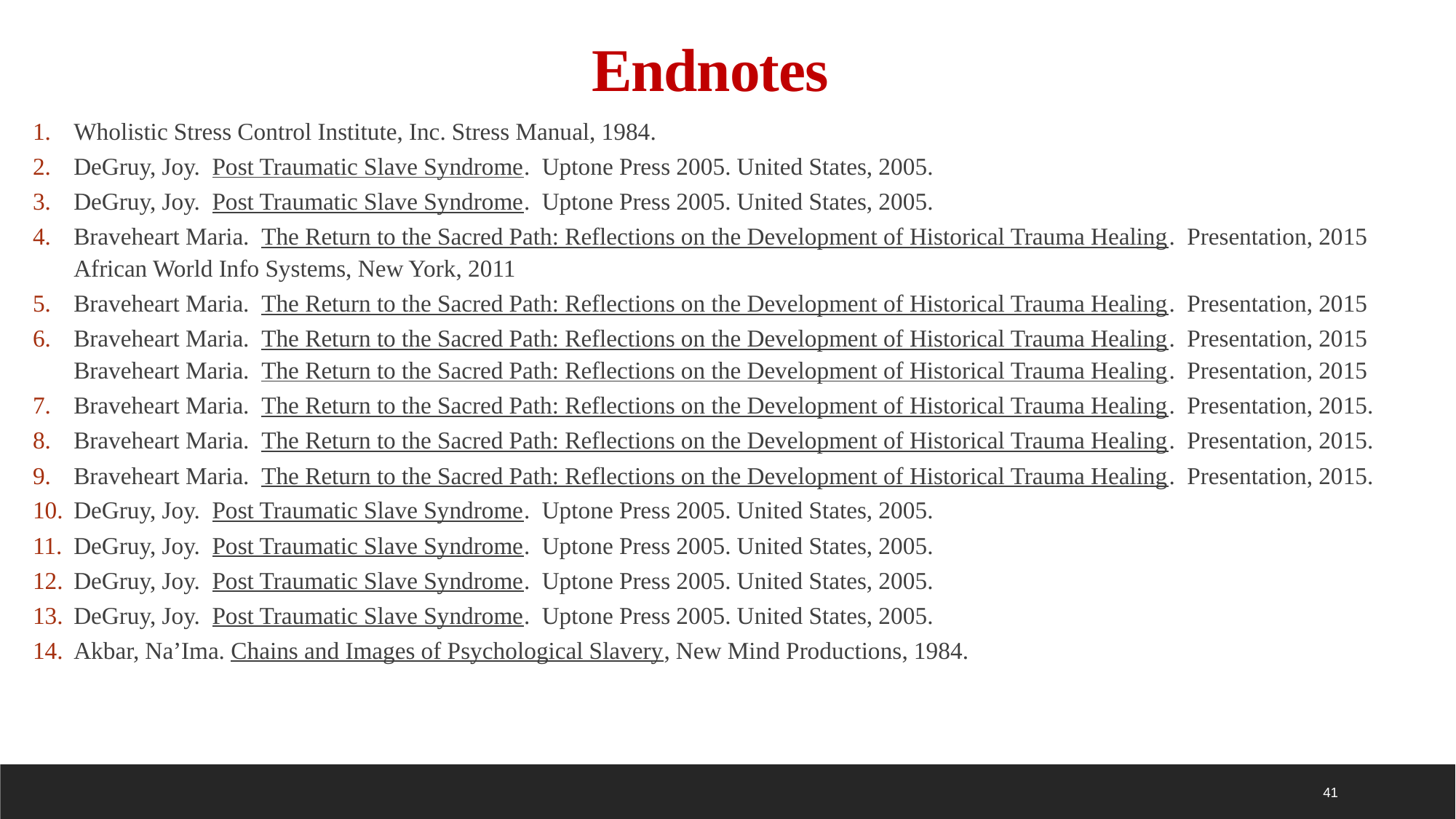

Endnotes
Wholistic Stress Control Institute, Inc. Stress Manual, 1984.
DeGruy, Joy.  Post Traumatic Slave Syndrome.  Uptone Press 2005. United States, 2005.
DeGruy, Joy.  Post Traumatic Slave Syndrome.  Uptone Press 2005. United States, 2005.
Braveheart Maria.  The Return to the Sacred Path: Reflections on the Development of Historical Trauma Healing.  Presentation, 2015 African World Info Systems, New York, 2011
Braveheart Maria.  The Return to the Sacred Path: Reflections on the Development of Historical Trauma Healing.  Presentation, 2015
Braveheart Maria.  The Return to the Sacred Path: Reflections on the Development of Historical Trauma Healing.  Presentation, 2015 Braveheart Maria.  The Return to the Sacred Path: Reflections on the Development of Historical Trauma Healing.  Presentation, 2015
Braveheart Maria.  The Return to the Sacred Path: Reflections on the Development of Historical Trauma Healing.  Presentation, 2015.
Braveheart Maria.  The Return to the Sacred Path: Reflections on the Development of Historical Trauma Healing.  Presentation, 2015.
Braveheart Maria.  The Return to the Sacred Path: Reflections on the Development of Historical Trauma Healing.  Presentation, 2015.
DeGruy, Joy.  Post Traumatic Slave Syndrome.  Uptone Press 2005. United States, 2005.
DeGruy, Joy.  Post Traumatic Slave Syndrome.  Uptone Press 2005. United States, 2005.
DeGruy, Joy.  Post Traumatic Slave Syndrome.  Uptone Press 2005. United States, 2005.
DeGruy, Joy.  Post Traumatic Slave Syndrome.  Uptone Press 2005. United States, 2005.
Akbar, Na’Ima. Chains and Images of Psychological Slavery, New Mind Productions, 1984.
41